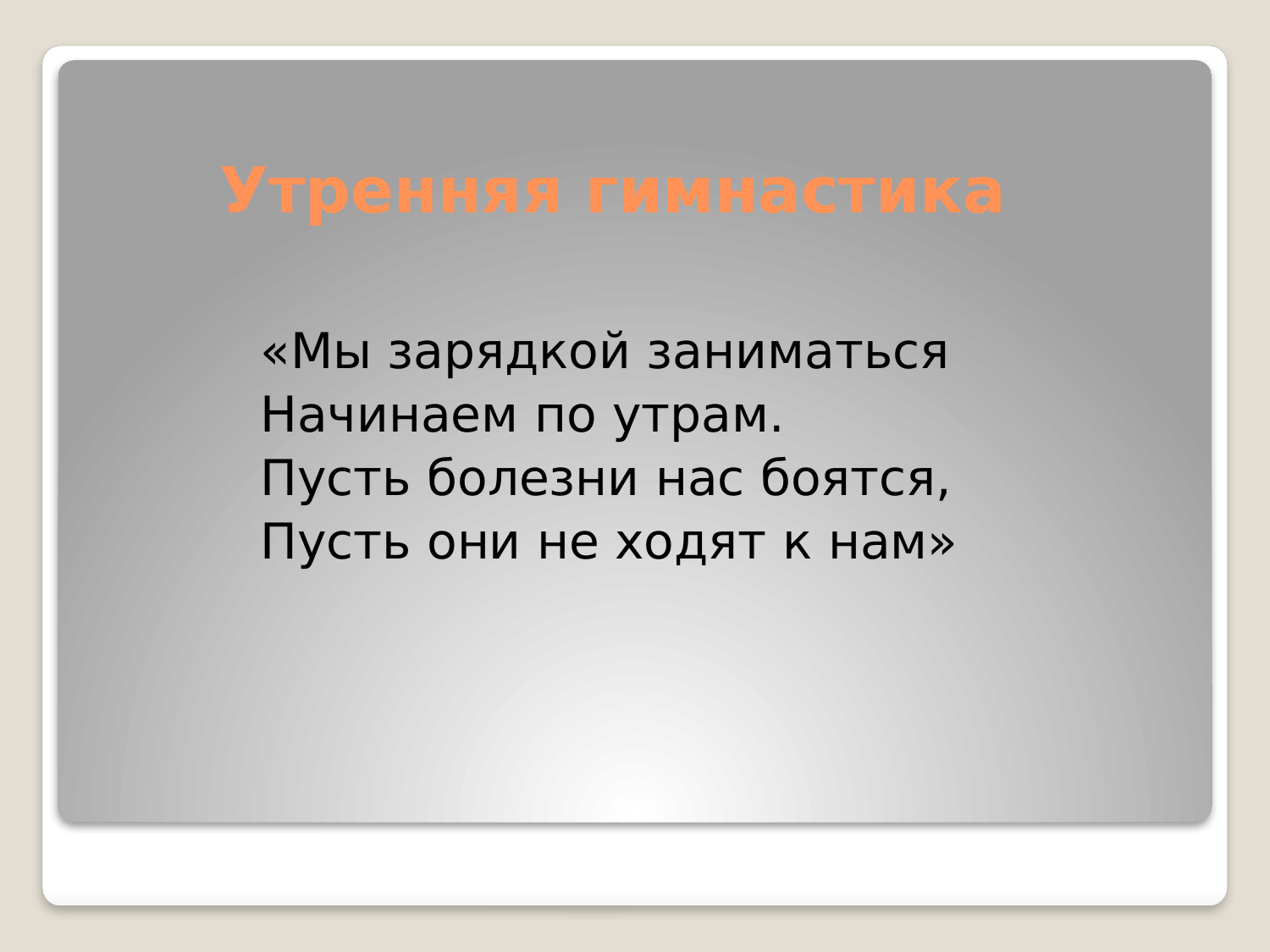

# Утренняя гимнастика
«Мы зарядкой заниматься
Начинаем по утрам.
Пусть болезни нас боятся,
Пусть они не ходят к нам»